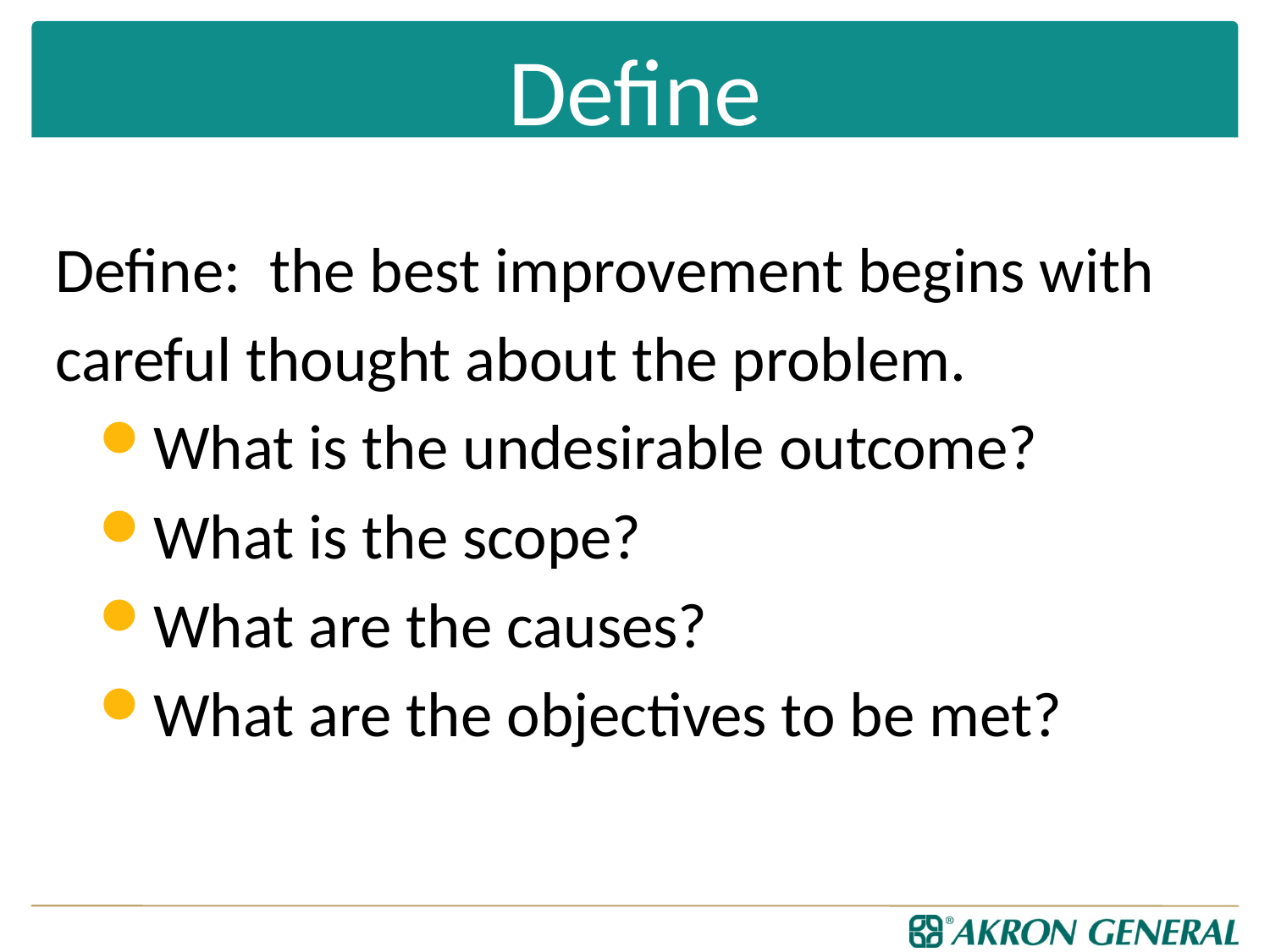

# Define
Define:  the best improvement begins with
careful thought about the problem.
What is the undesirable outcome?
What is the scope?
What are the causes?
What are the objectives to be met?